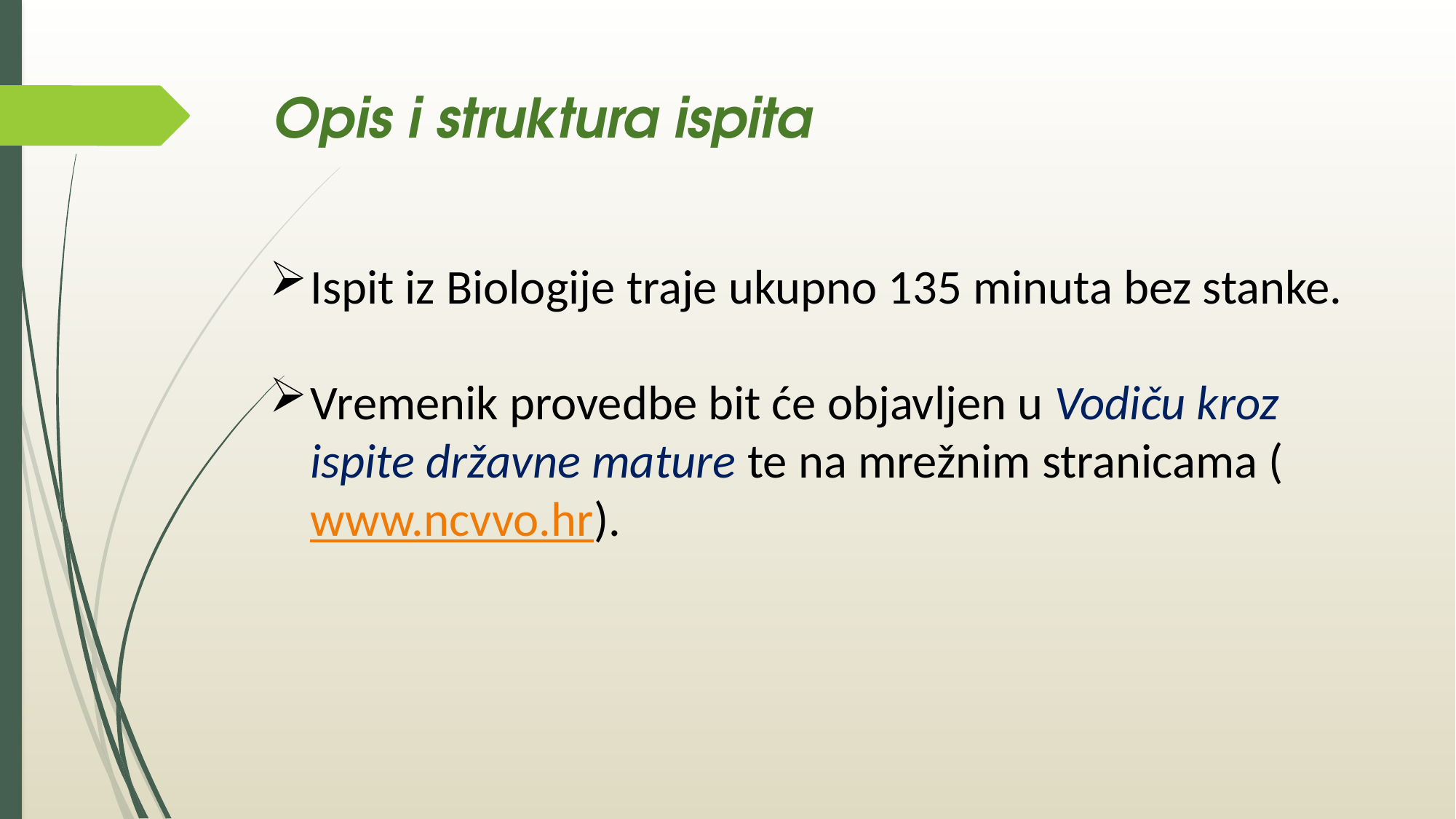

Opis i struktura ispita
Ispit iz Biologije traje ukupno 135 minuta bez stanke.

Vremenik provedbe bit će objavljen u Vodiču kroz ispite državne mature te na mrežnim stranicama (www.ncvvo.hr).